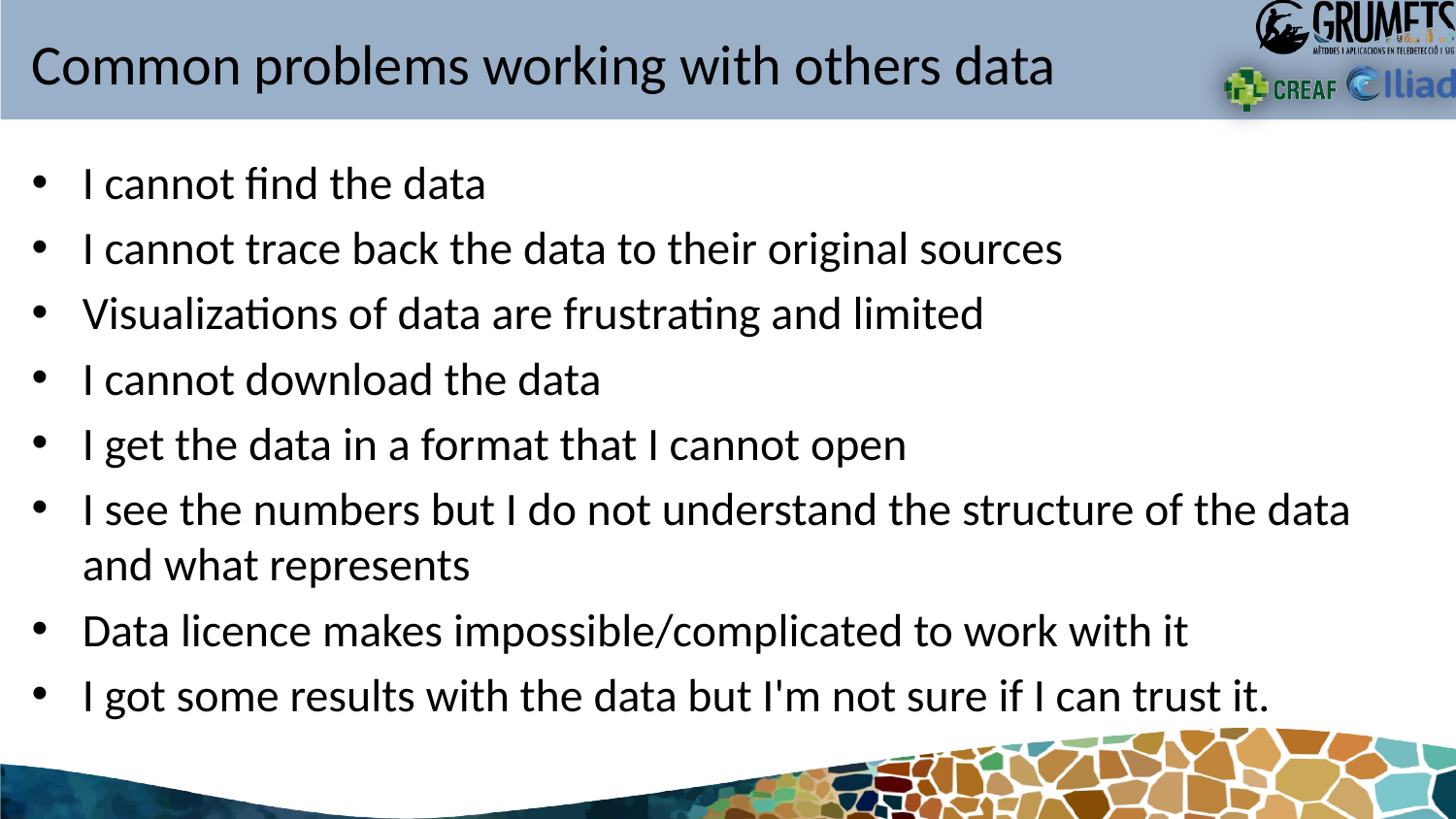

# Common problems working with others data
I cannot find the data
I cannot trace back the data to their original sources
Visualizations of data are frustrating and limited
I cannot download the data
I get the data in a format that I cannot open
I see the numbers but I do not understand the structure of the data and what represents
Data licence makes impossible/complicated to work with it
I got some results with the data but I'm not sure if I can trust it.